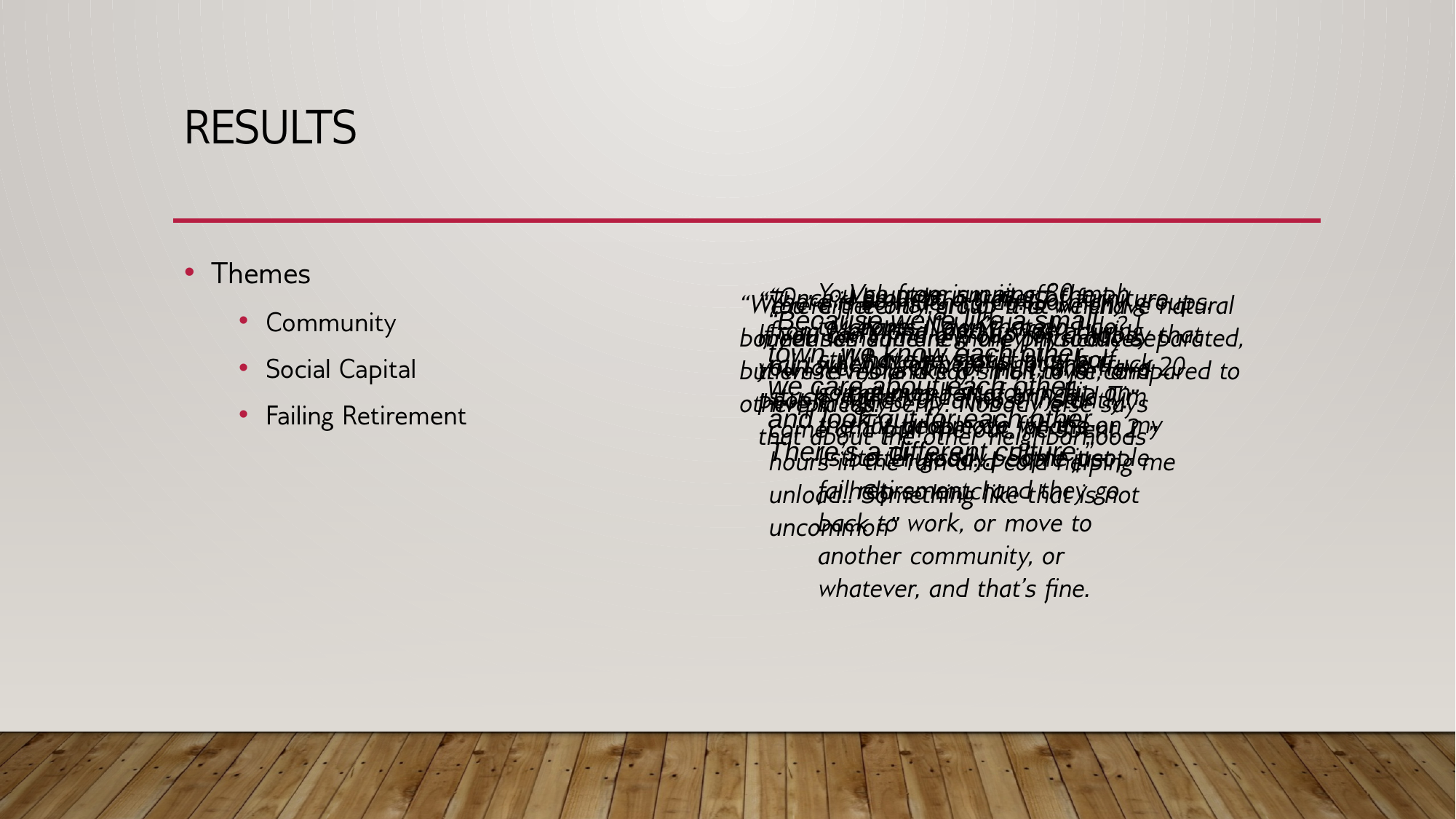

# Results
Themes
Community
Social Capital
Failing Retirement
You go from running 80 mph to…done. Now what do I do? I still have my list, I play golf, sometimes I sit down, flip on the TV, and move what’s on my list to Thursday.  Some people fail retirement,  and they go back to work, or move to another community, or whatever, and that’s fine.
Volunteerism is off the charts. I don’t know what the statistic is, but the number of things that people do for the better good…people just help so much.
“Once, I brought a trailer of furniture from Maryland, and it was pouring rain when I got here, I got the truck stuck in the yard. Not only did Tim come and pull me out, he spent 2 hours in the rain and cold helping me unload.. Something like that is not uncommon”
“There is so much to do. So many groups. If you can’t find a group for a hobby that you love, you can for m it, and have 20 people signed up almost instantly.”
“We’re different. Part of it is we  have natural boundaries and are more physically separated, but we’re more like a small town compared to other places.”
“You’re the only group that when I meet someone new they introduce themselves and say, “Hi, I’m Joe, and I live in Mayberry. Nobody else says that about the other neighborhoods”
“Because we’re like a small town, we know each other, we care about each other, and look out for each other. There’s a different culture.” .